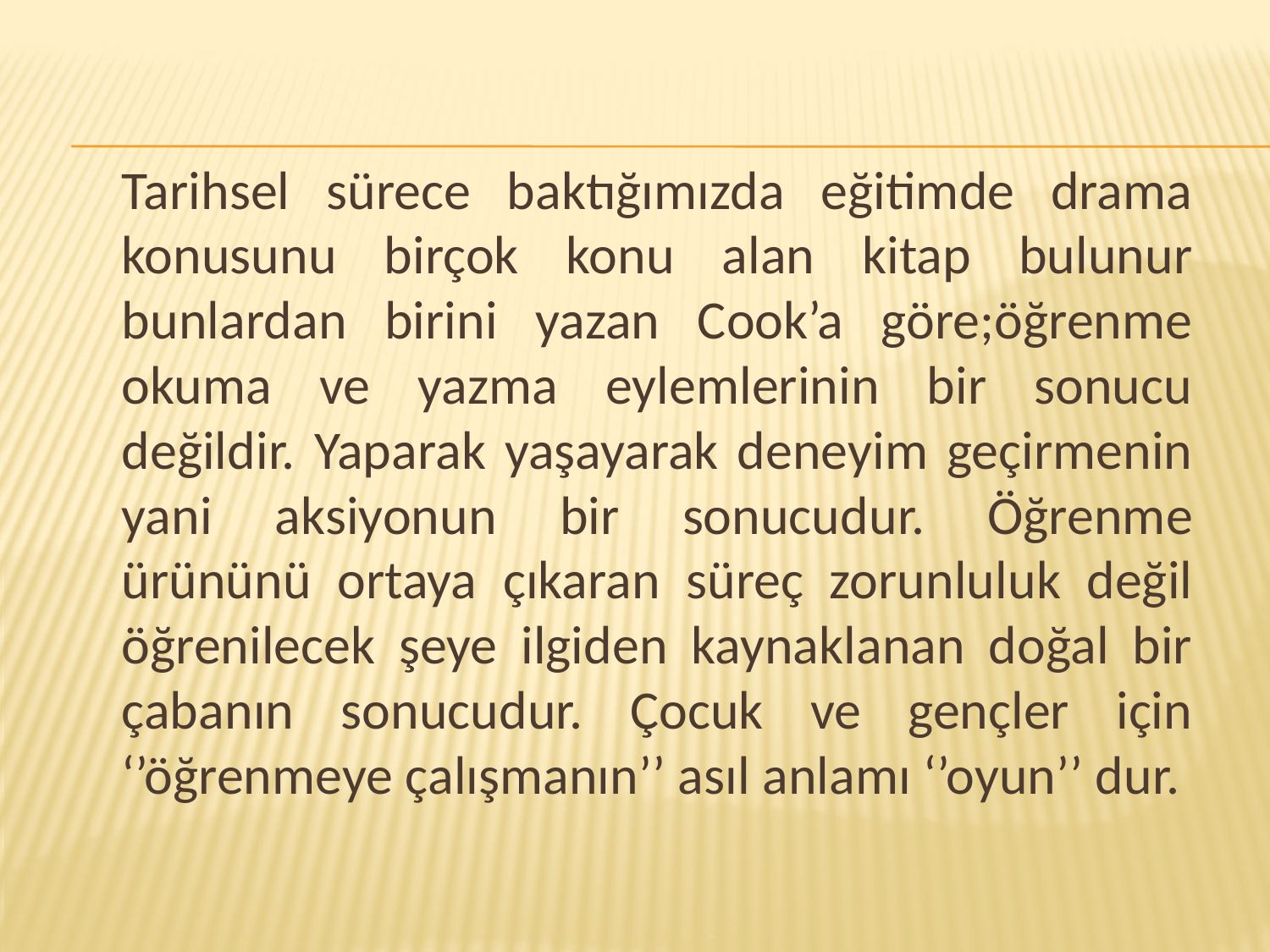

Tarihsel sürece baktığımızda eğitimde drama konusunu birçok konu alan kitap bulunur bunlardan birini yazan Cook’a göre;öğrenme okuma ve yazma eylemlerinin bir sonucu değildir. Yaparak yaşayarak deneyim geçirmenin yani aksiyonun bir sonucudur. Öğrenme ürününü ortaya çıkaran süreç zorunluluk değil öğrenilecek şeye ilgiden kaynaklanan doğal bir çabanın sonucudur. Çocuk ve gençler için ‘’öğrenmeye çalışmanın’’ asıl anlamı ‘’oyun’’ dur.